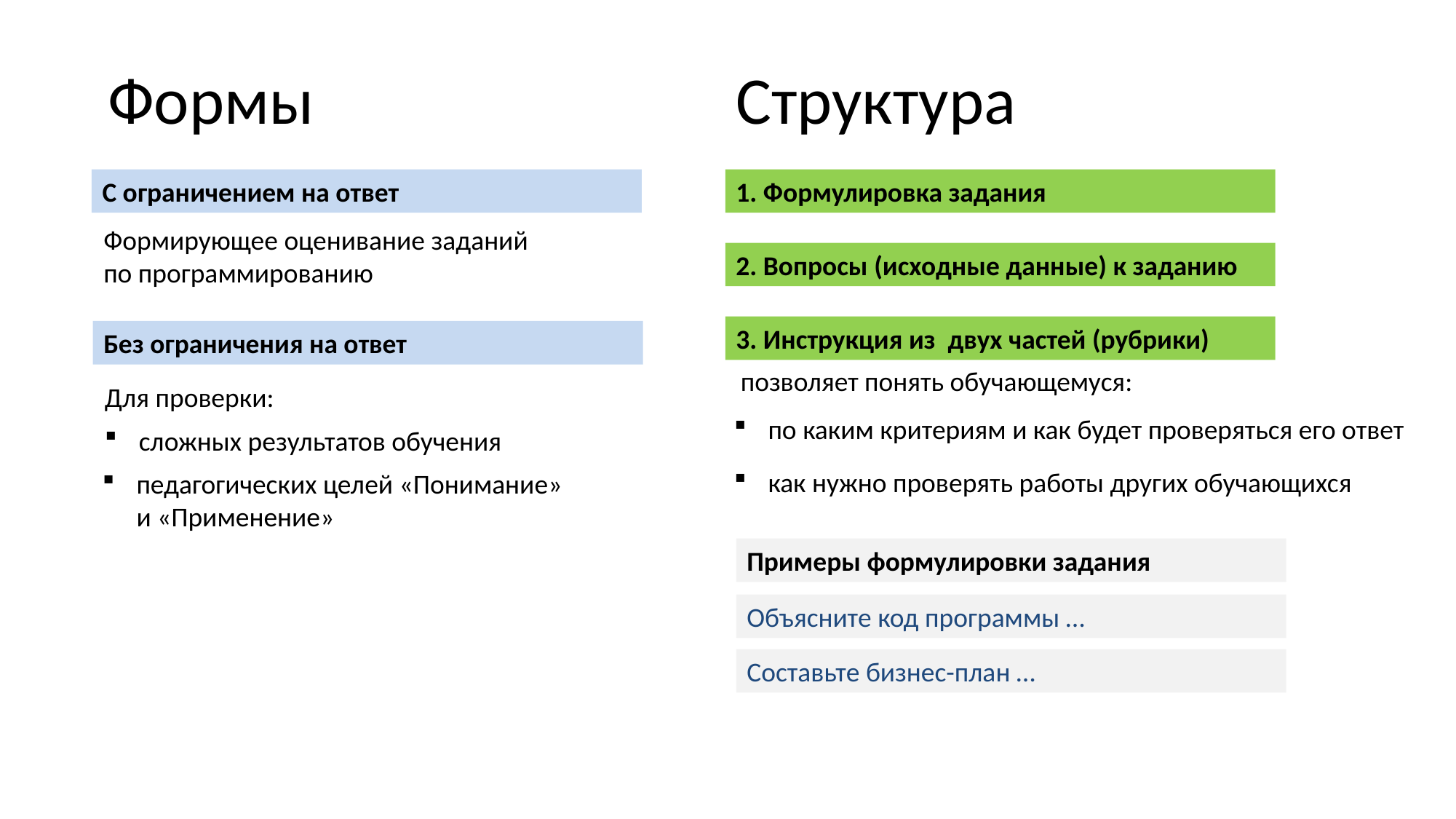

# Формы
Структура
С ограничением на ответ
Формирующее оценивание заданий
по программированию
Без ограничения на ответ
Для проверки:
сложных результатов обучения
педагогических целей «Понимание» и «Применение»
1. Формулировка задания
2. Вопросы (исходные данные) к заданию
3. Инструкция из  двух частей (рубрики)
позволяет понять обучающемуся:
по каким критериям и как будет проверяться его ответ
как нужно проверять работы других обучающихся
Примеры формулировки задания
Объясните код программы …
Составьте бизнес-план …